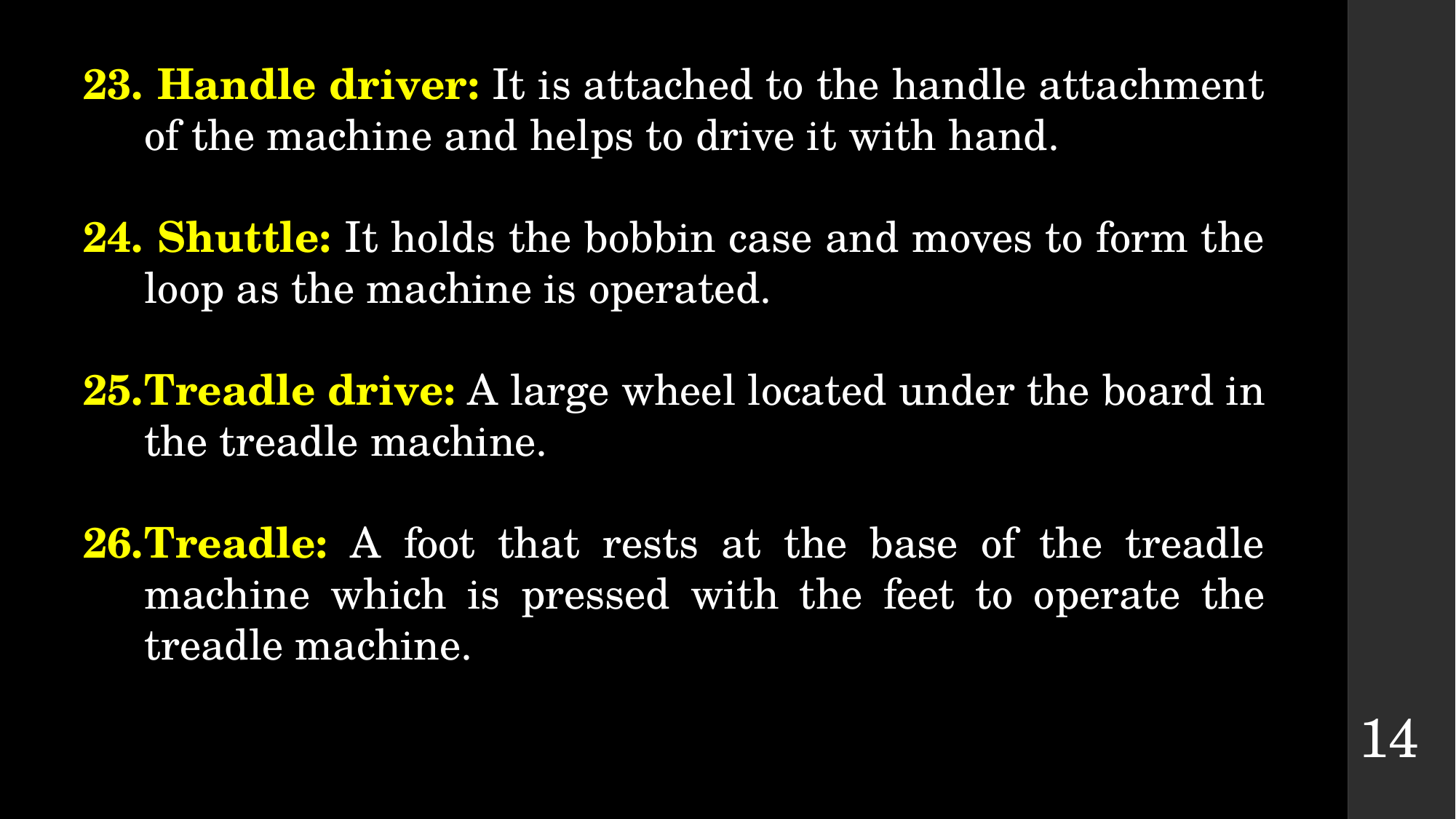

Handle driver: It is attached to the handle attachment of the machine and helps to drive it with hand.

 Shuttle: It holds the bobbin case and moves to form the loop as the machine is operated.

Treadle drive: A large wheel located under the board in the treadle machine.

Treadle: A foot that rests at the base of the treadle machine which is pressed with the feet to operate the treadle machine.
14